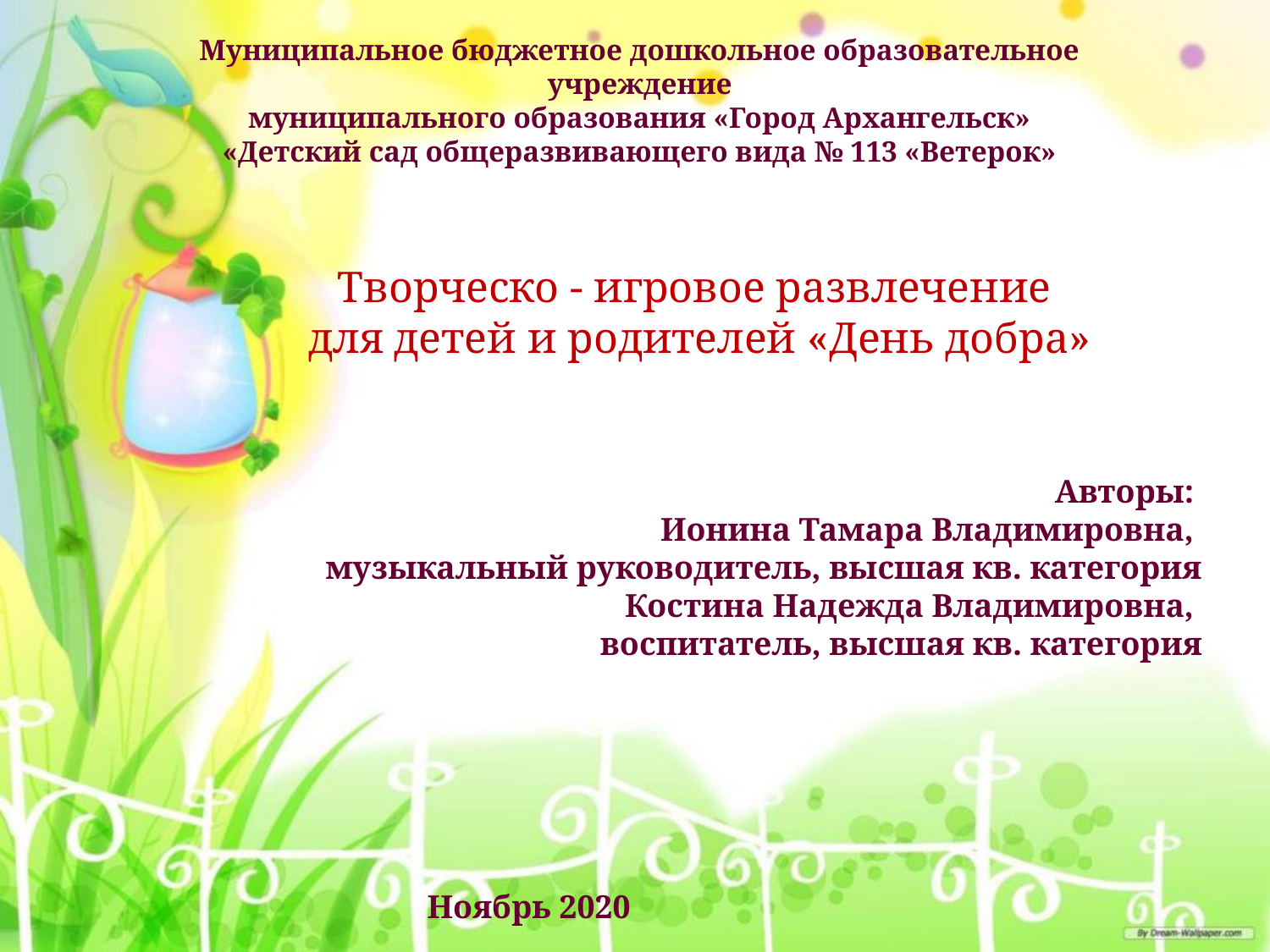

Муниципальное бюджетное дошкольное образовательное учреждение
муниципального образования «Город Архангельск»
«Детский сад общеразвивающего вида № 113 «Ветерок»

Творческо - игровое развлечение
для детей и родителей «День добра»

Авторы:
Ионина Тамара Владимировна,
музыкальный руководитель, высшая кв. категория
Костина Надежда Владимировна,
воспитатель, высшая кв. категория
Ноябрь 2020